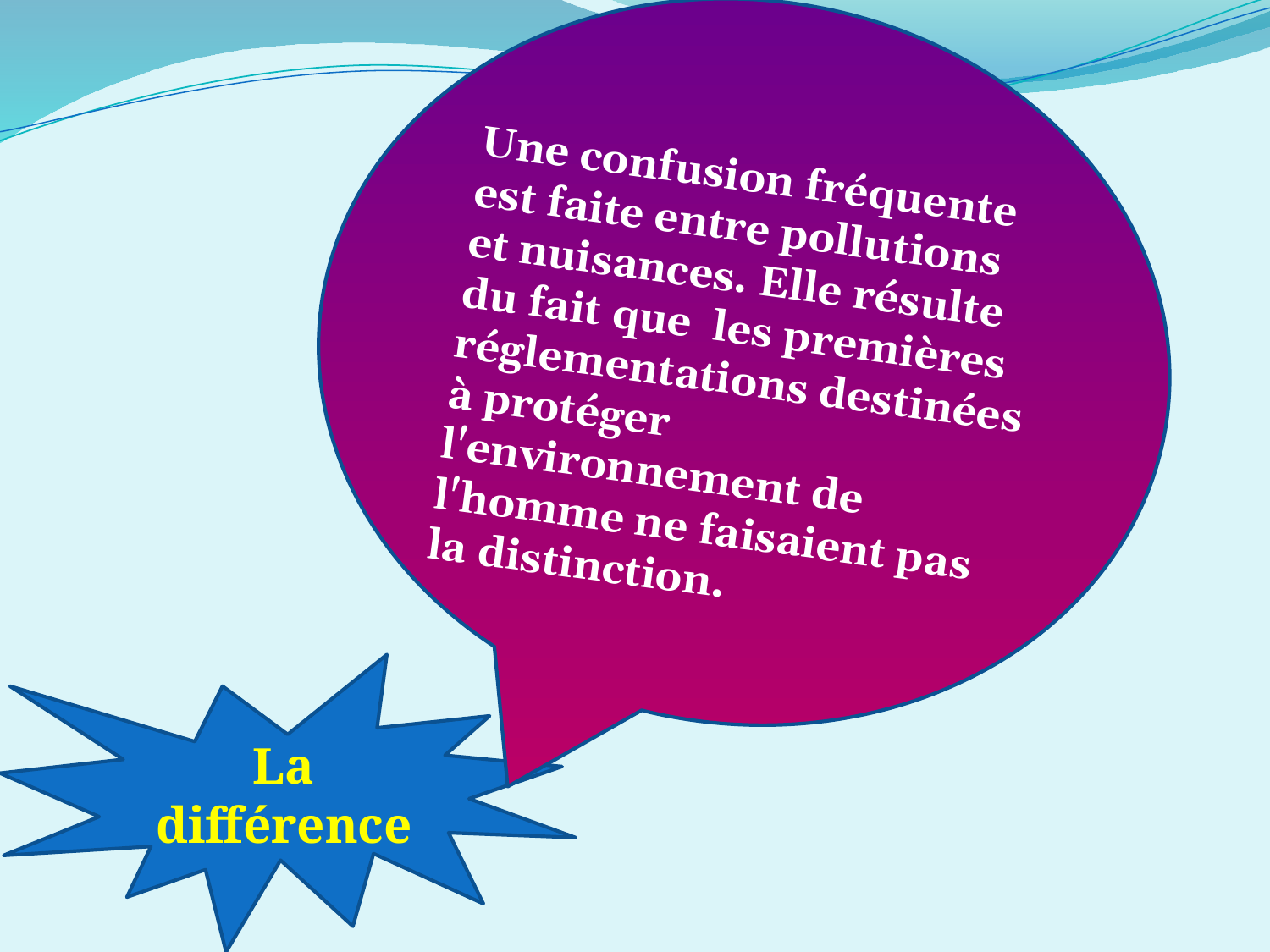

Une confusion fréquente est faite entre pollutions et nuisances. Elle résulte du fait que  les premières réglementations destinées à protéger l'environnement de l'homme ne faisaient pas la distinction.
La différence